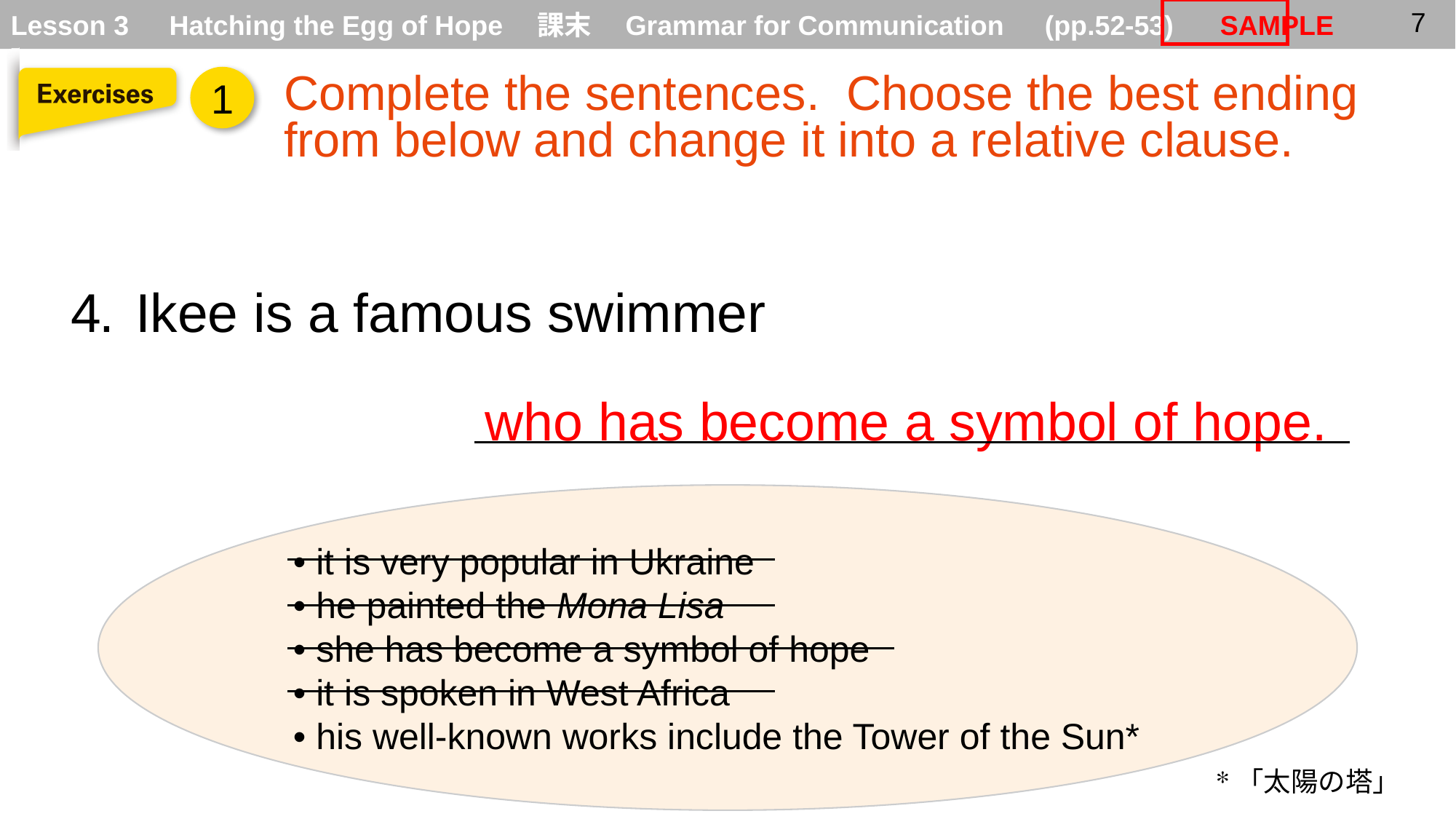

Complete the sentences.  Choose the best ending from below and change it into a relative clause.
1
4.
Ikee is a famous swimmer
who has become a symbol of hope.